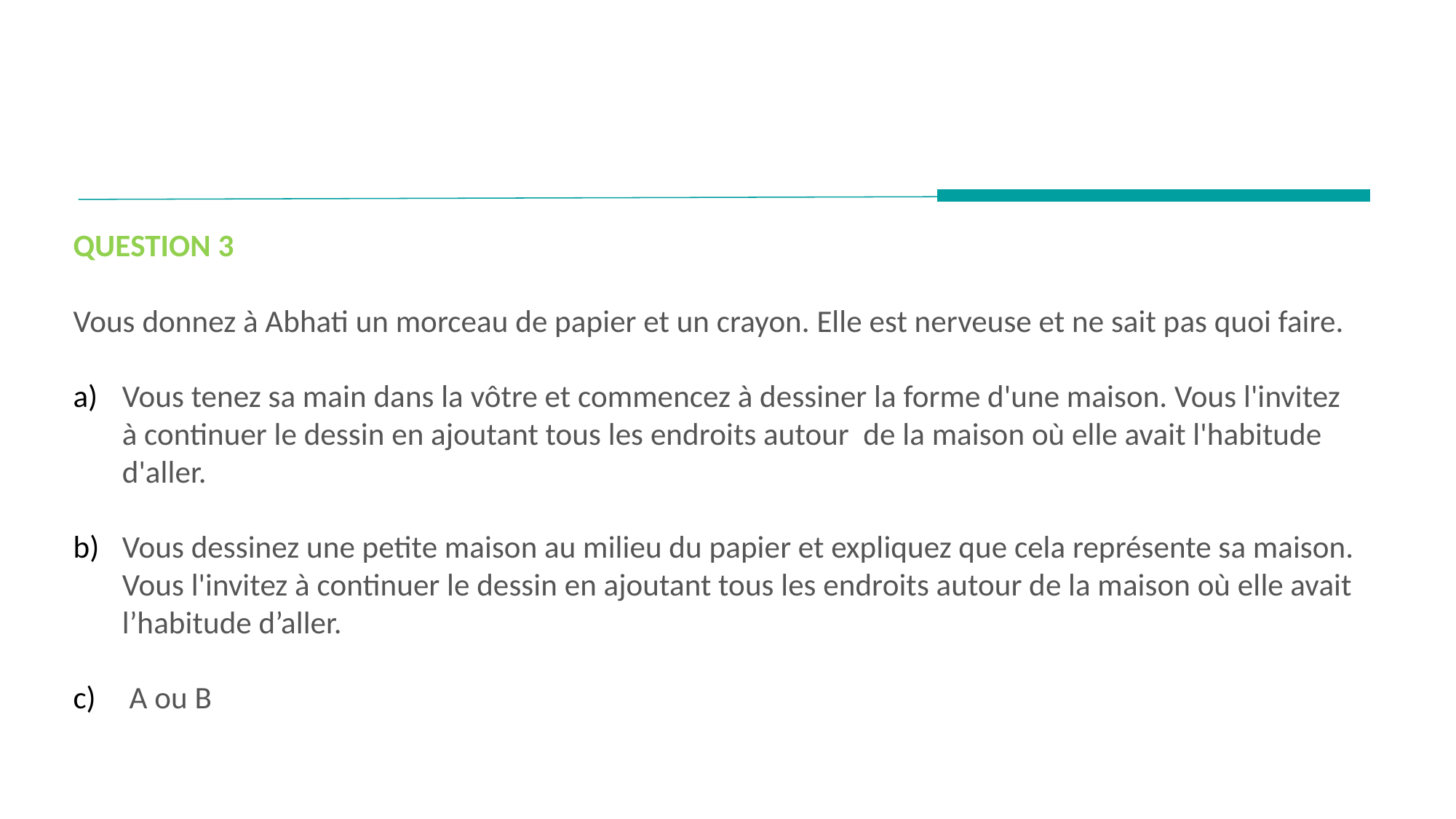

QUESTION 3
Vous donnez à Abhati un morceau de papier et un crayon. Elle est nerveuse et ne sait pas quoi faire.

Vous tenez sa main dans la vôtre et commencez à dessiner la forme d'une maison. Vous l'invitez à continuer le dessin en ajoutant tous les endroits autour  de la maison où elle avait l'habitude d'aller.

Vous dessinez une petite maison au milieu du papier et expliquez que cela représente sa maison. Vous l'invitez à continuer le dessin en ajoutant tous les endroits autour de la maison où elle avait l’habitude d’aller.

 A ou B